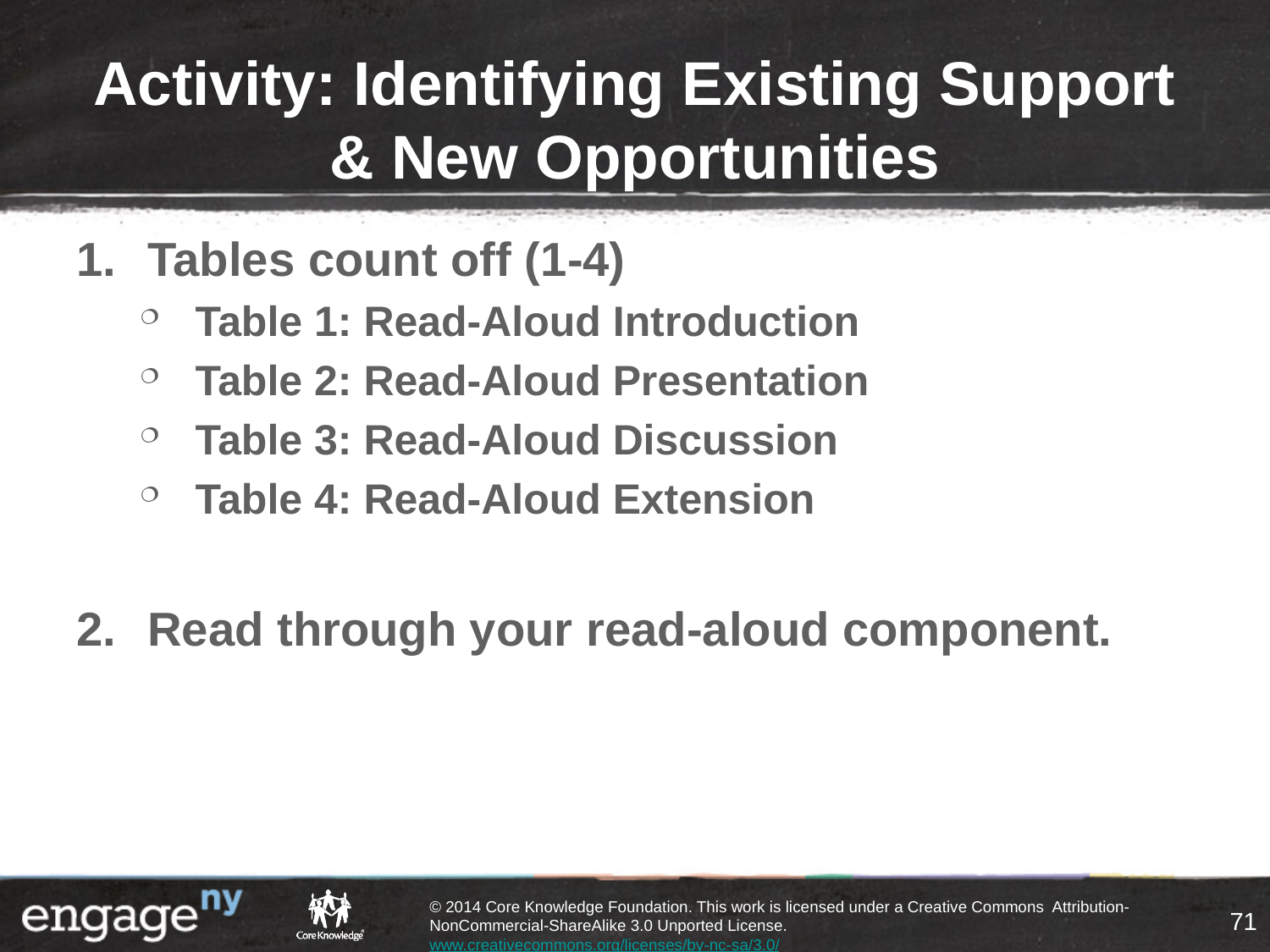

# Activity: Identifying Existing Support & New Opportunities
Tables count off (1-4)
Table 1: Read-Aloud Introduction
Table 2: Read-Aloud Presentation
Table 3: Read-Aloud Discussion
Table 4: Read-Aloud Extension

Read through your read-aloud component.

71